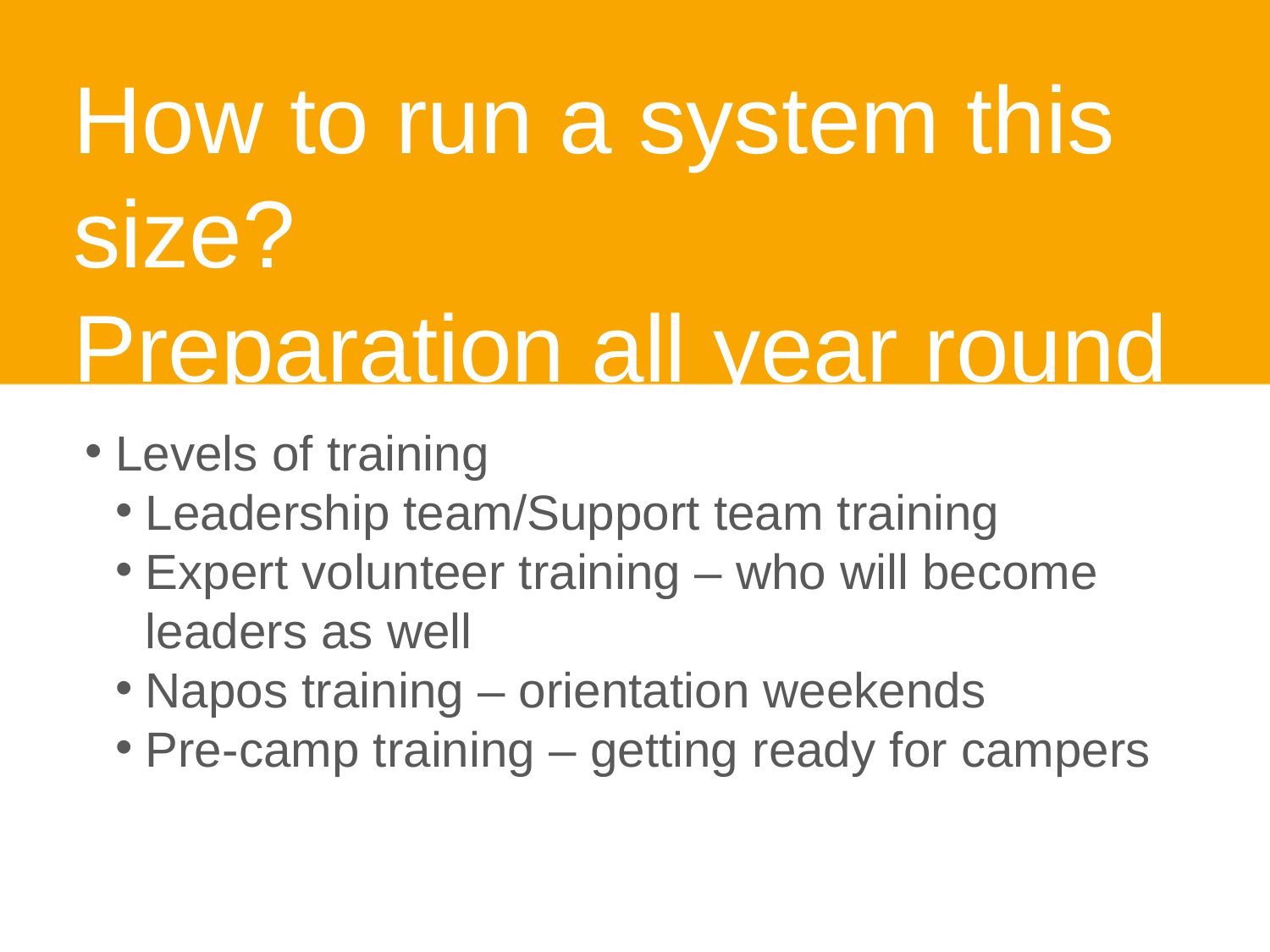

How to run a system this size?
Preparation all year round
Levels of training
Leadership team/Support team training
Expert volunteer training – who will become leaders as well
Napos training – orientation weekends
Pre-camp training – getting ready for campers